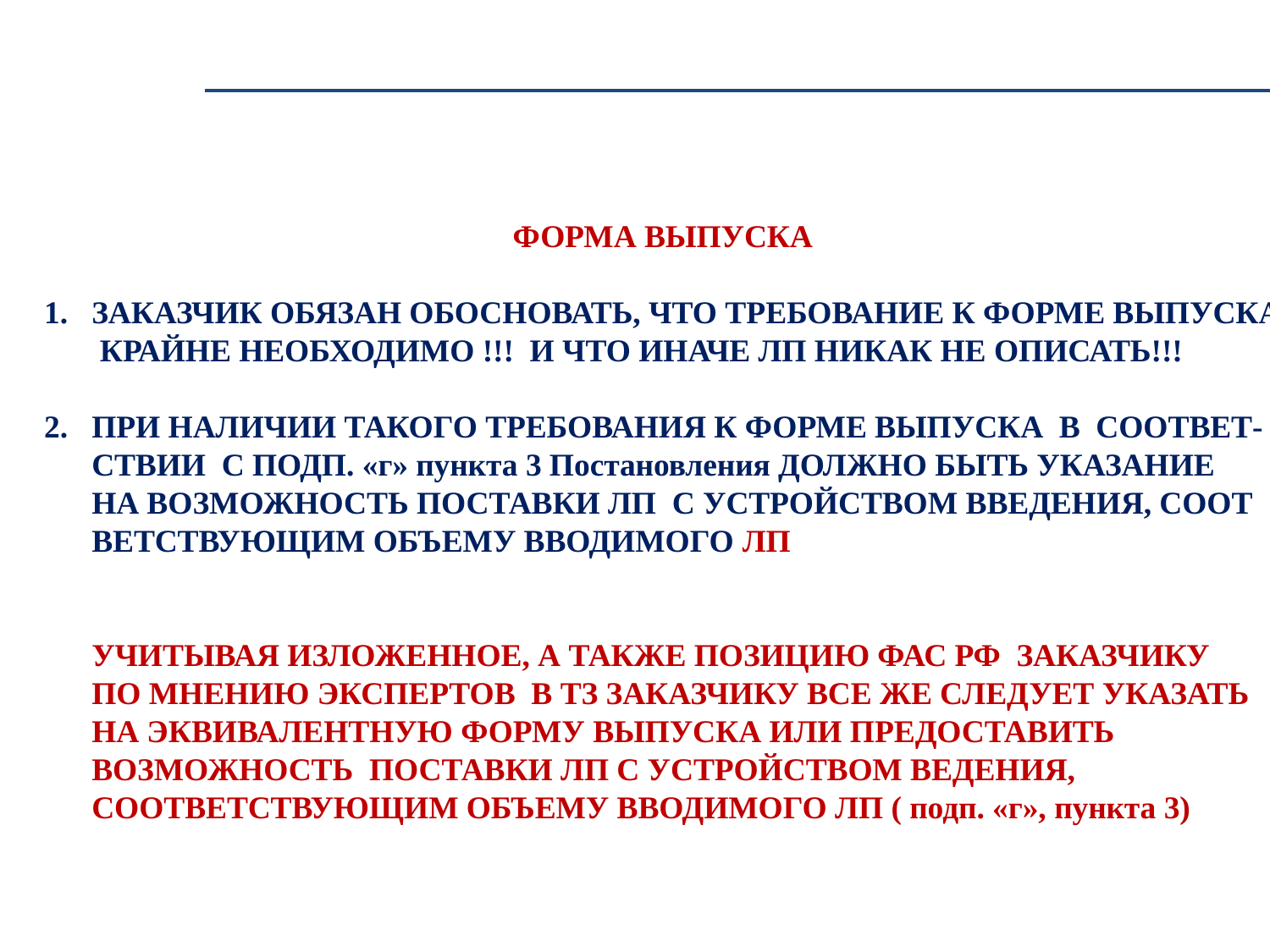

ФОРМА ВЫПУСКА

ЗАКАЗЧИК ОБЯЗАН ОБОСНОВАТЬ, ЧТО ТРЕБОВАНИЕ К ФОРМЕ ВЫПУСКА
       КРАЙНЕ НЕОБХОДИМО !!!  И ЧТО ИНАЧЕ ЛП НИКАК НЕ ОПИСАТЬ!!!

ПРИ НАЛИЧИИ ТАКОГО ТРЕБОВАНИЯ К ФОРМЕ ВЫПУСКА  В  СООТВЕТ-
      СТВИИ  С ПОДП. «г» пункта 3 Постановления ДОЛЖНО БЫТЬ УКАЗАНИЕ
      НА ВОЗМОЖНОСТЬ ПОСТАВКИ ЛП  С УСТРОЙСТВОМ ВВЕДЕНИЯ, СООТ
      ВЕТСТВУЮЩИМ ОБЪЕМУ ВВОДИМОГО ЛП

      УЧИТЫВАЯ ИЗЛОЖЕННОЕ, А ТАКЖЕ ПОЗИЦИЮ ФАС РФ  ЗАКАЗЧИКУ
      ПО МНЕНИЮ ЭКСПЕРТОВ  В ТЗ ЗАКАЗЧИКУ ВСЕ ЖЕ СЛЕДУЕТ УКАЗАТЬ
      НА ЭКВИВАЛЕНТНУЮ ФОРМУ ВЫПУСКА ИЛИ ПРЕДОСТАВИТЬ
      ВОЗМОЖНОСТЬ  ПОСТАВКИ ЛП С УСТРОЙСТВОМ ВЕДЕНИЯ,
      СООТВЕТСТВУЮЩИМ ОБЪЕМУ ВВОДИМОГО ЛП ( подп. «г», пункта 3)